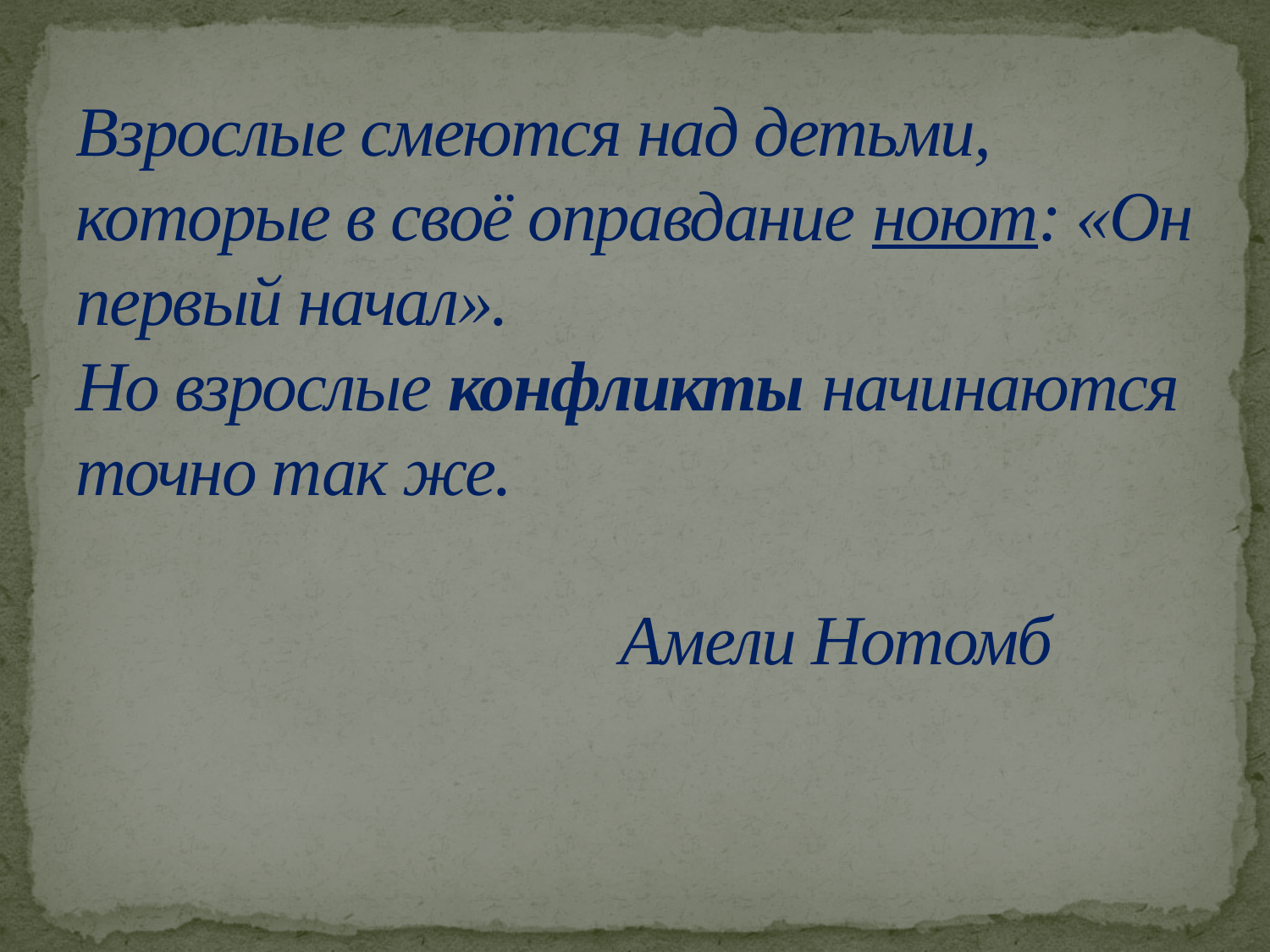

# Взрослые смеются над детьми, которые в своё оправдание ноют: «Он первый начал». Но взрослые конфликты начинаются точно так же. Амели Нотомб